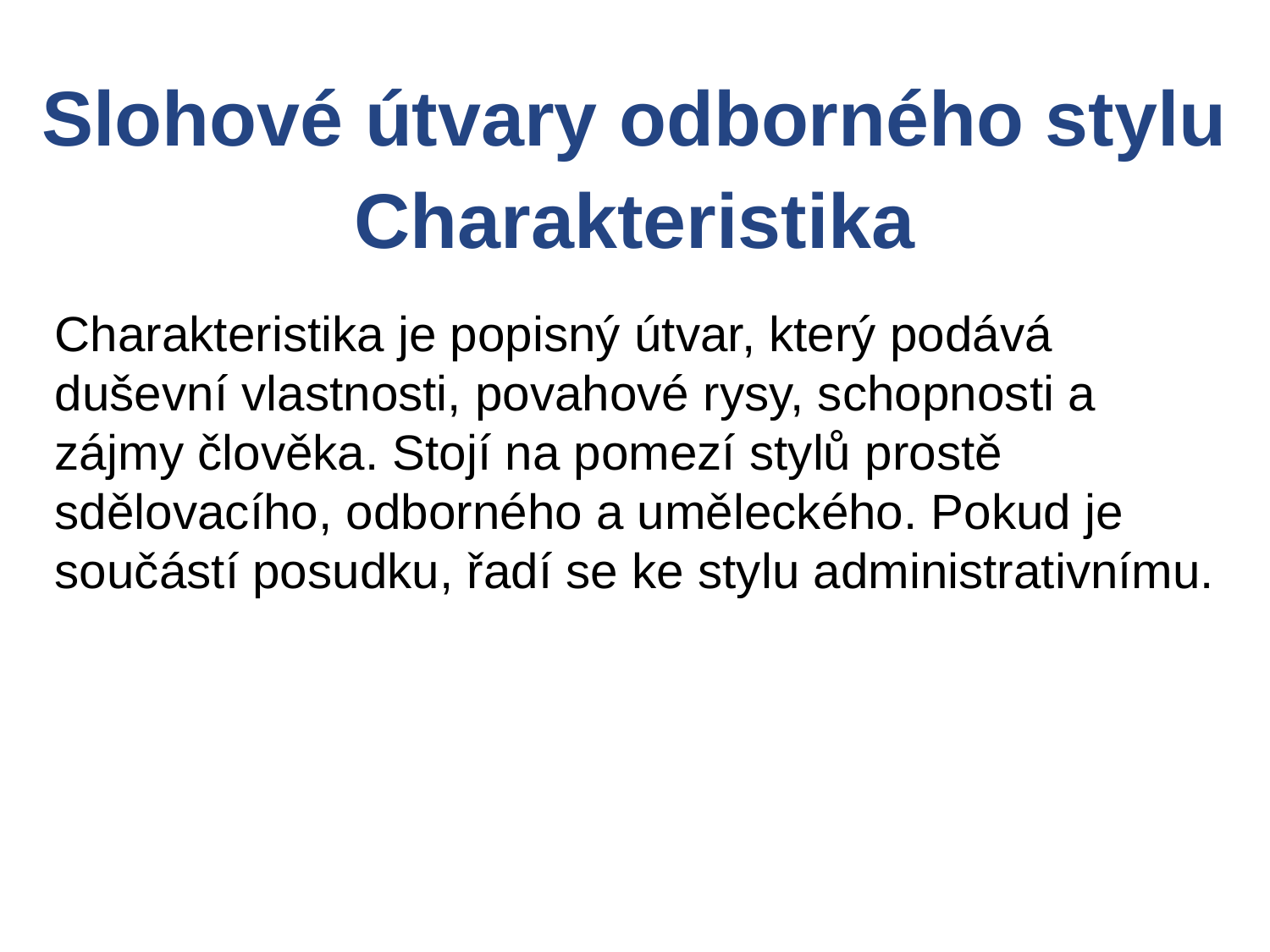

Slohové útvary odborného stylu
Charakteristika
Charakteristika je popisný útvar, který podává duševní vlastnosti, povahové rysy, schopnosti a zájmy člověka. Stojí na pomezí stylů prostě sdělovacího, odborného a uměleckého. Pokud je součástí posudku, řadí se ke stylu administrativnímu.